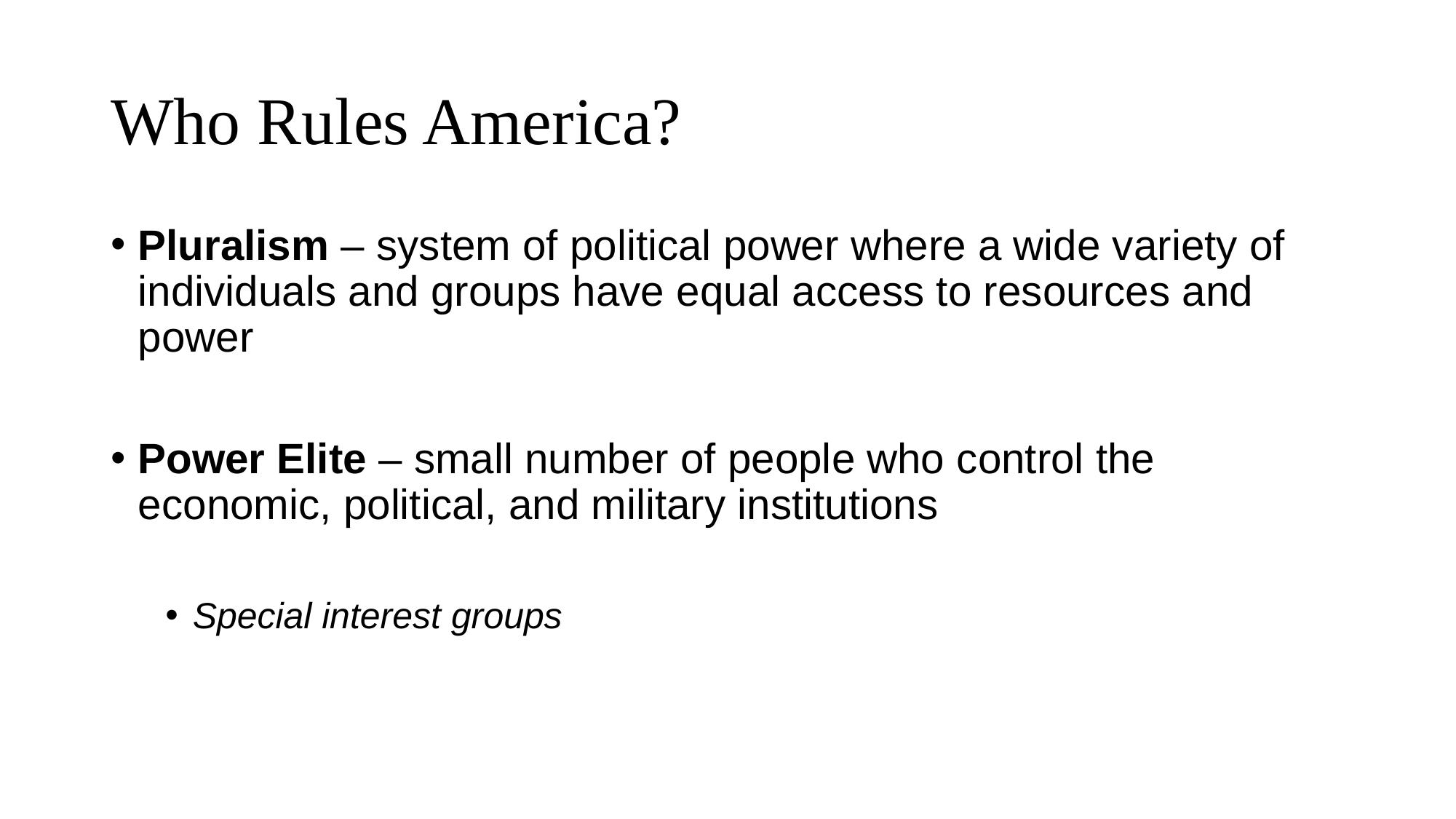

# Who Rules America?
Pluralism – system of political power where a wide variety of individuals and groups have equal access to resources and power

Power Elite – small number of people who control the economic, political, and military institutions

Special interest groups